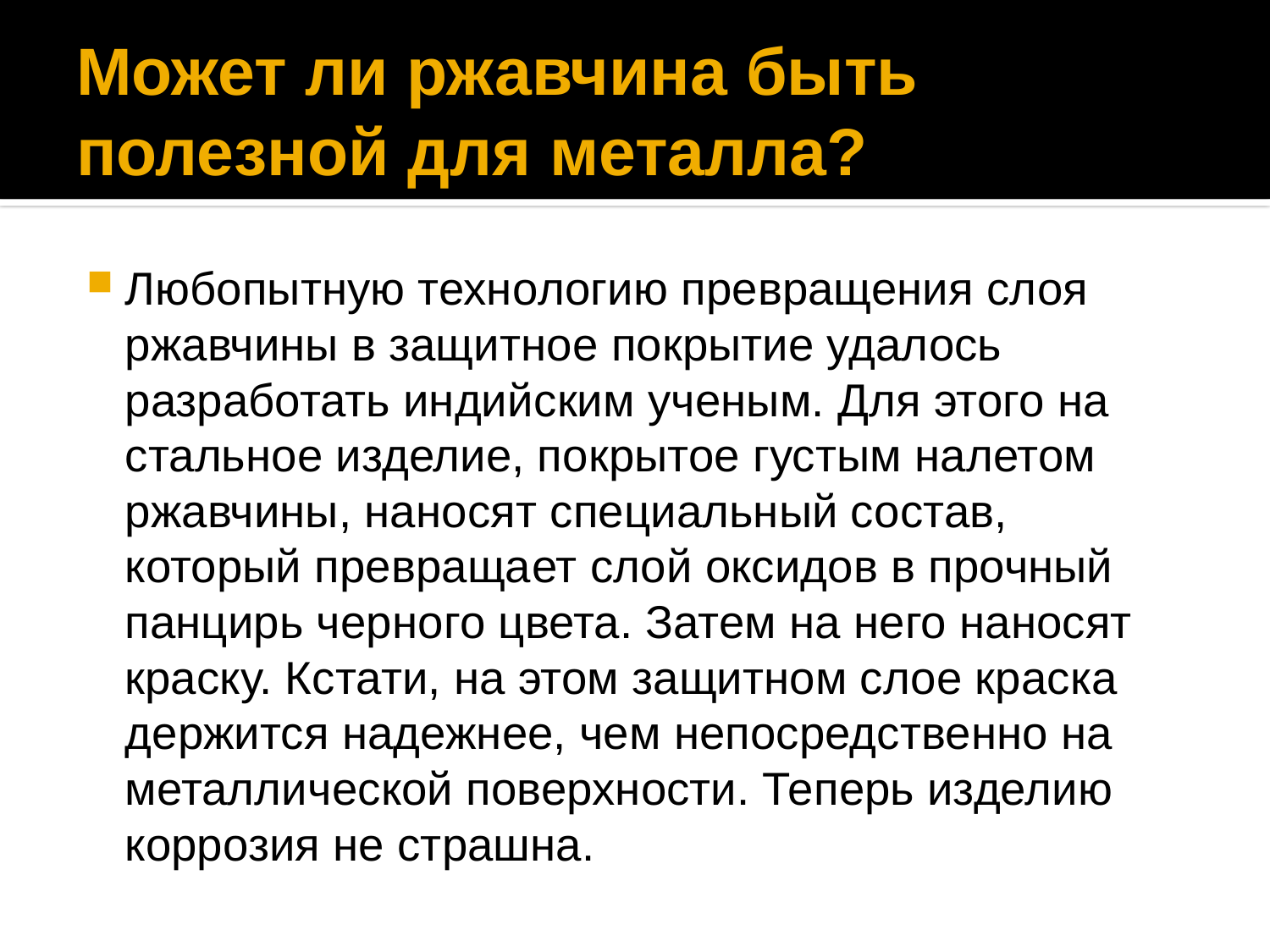

# Может ли ржавчина быть полезной для металла?
Любопытную техно­логию превращения слоя ржавчины в защит­ное покрытие удалось разработать индий­ским ученым. Для этого на стальное изделие, покрытое густым налетом ржавчины, нано­сят специальный состав, который превраща­ет слой оксидов в прочный панцирь черно­го цвета. Затем на него наносят краску. Кста­ти, на этом защитном слое краска держится надежнее, чем непосредственно на металли­ческой поверхности. Теперь изделию корро­зия не страшна.